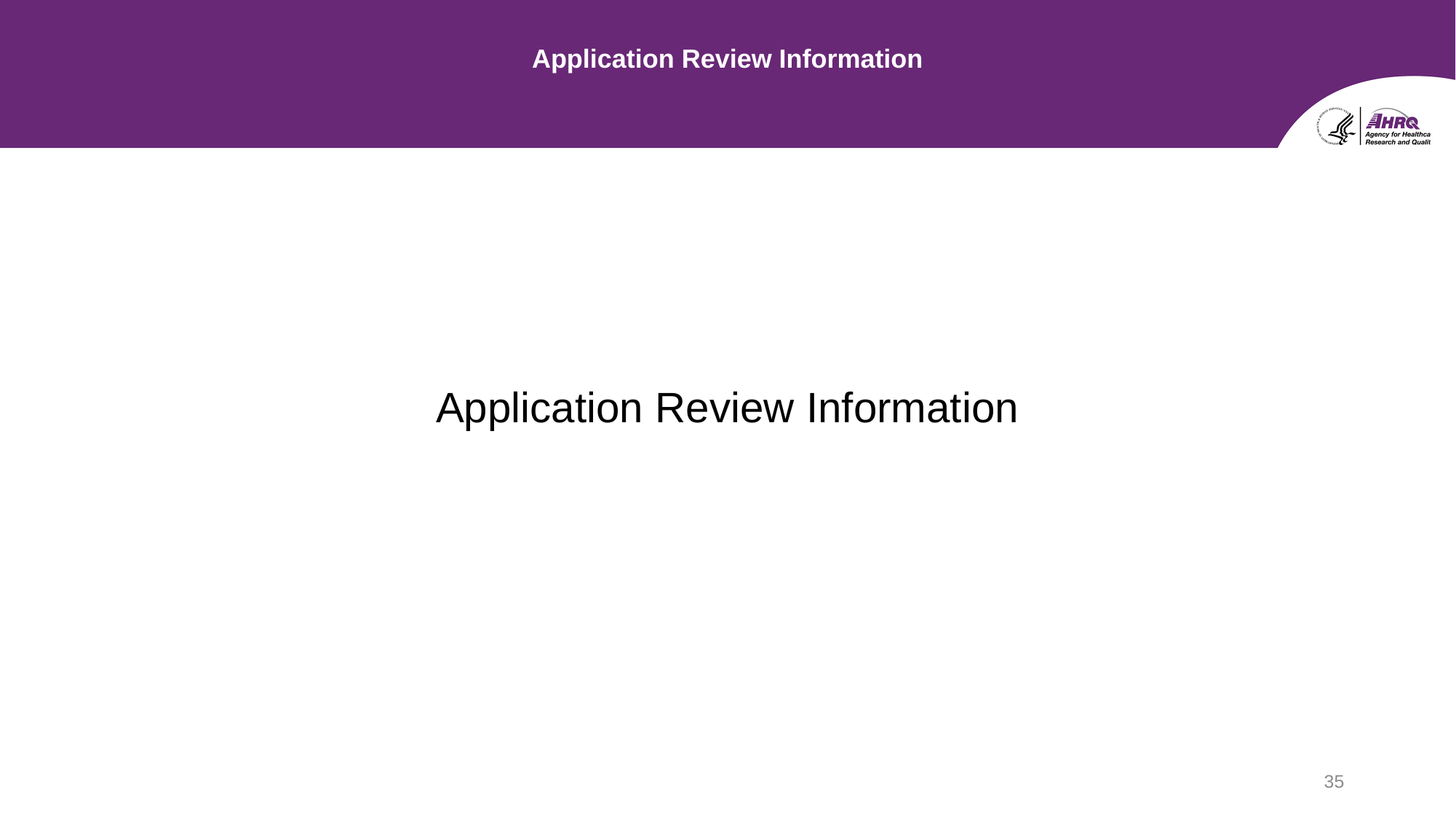

# Application Review Information

Application Review Information
35